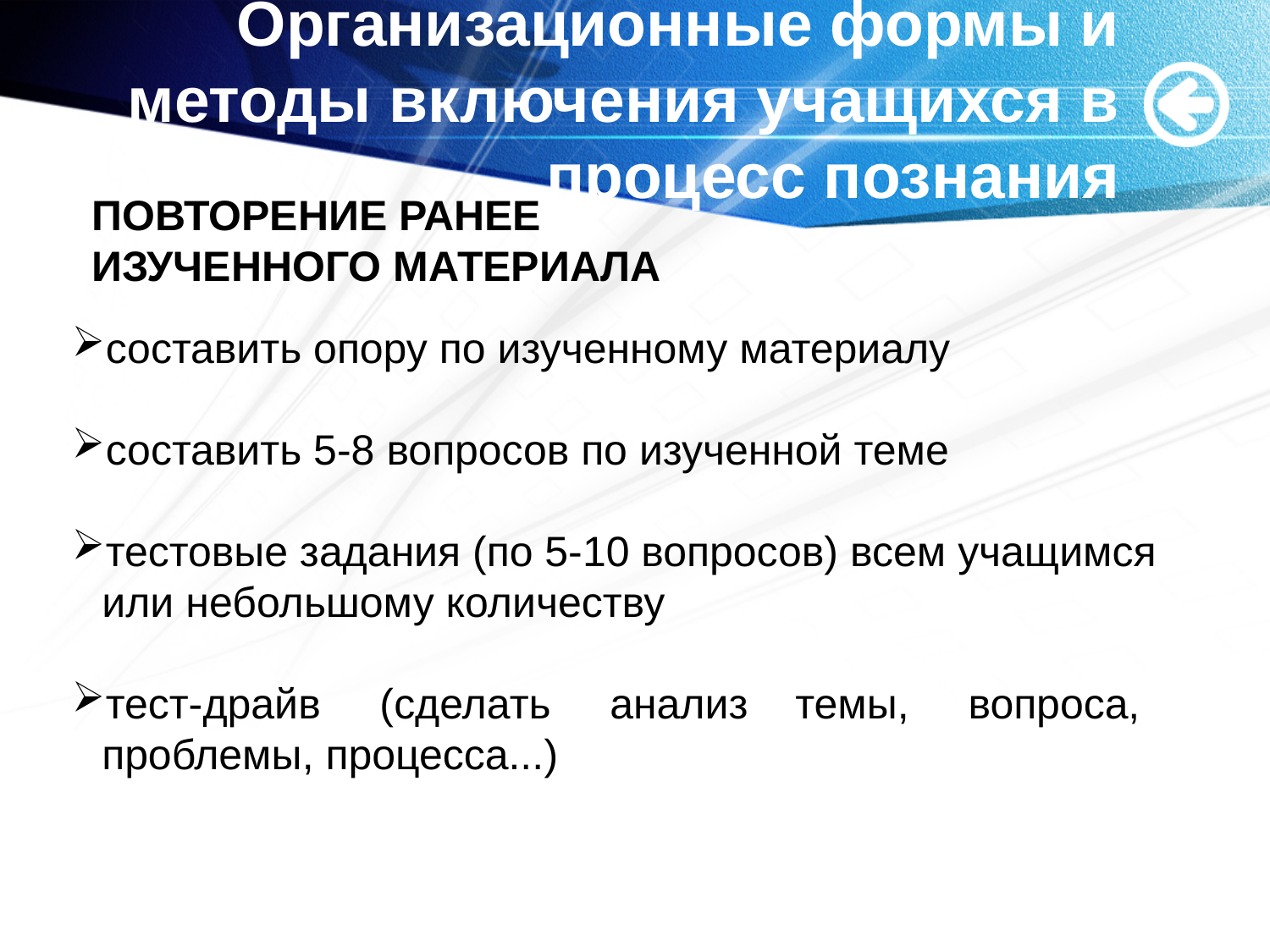

# Организационные формы и методы включения учащихся в процесс познания
Повторение ранее изученного материала
составить опору по изученному материалу

составить 5-8 вопросов по изученной теме

тестовые задания (по 5-10 вопросов) всем учащимся
или небольшому количеству

тест-драйв     (сделать     анализ    темы,     вопроса,
проблемы, процесса...)